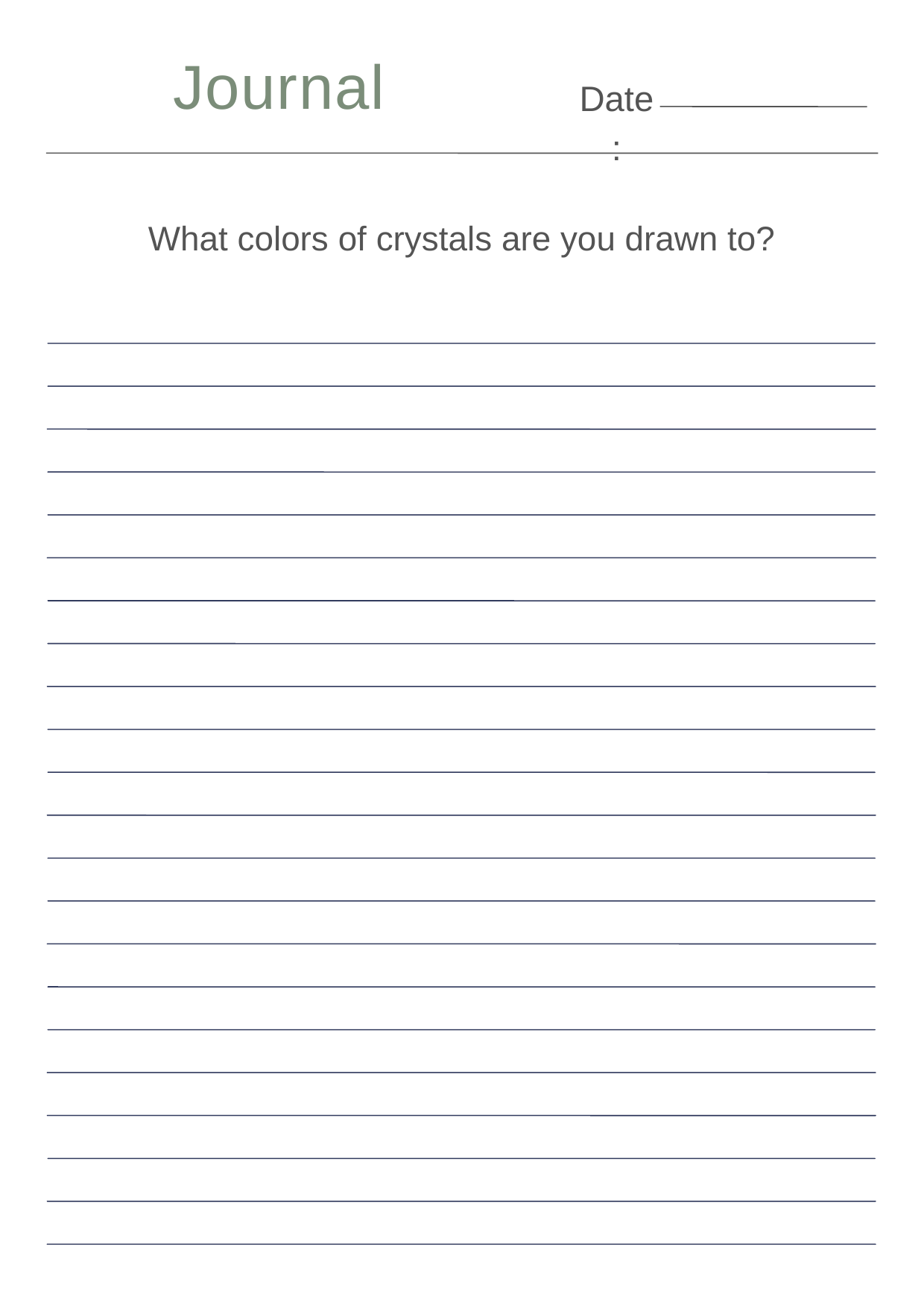

Journal
Date:

What colors of crystals are you drawn to?